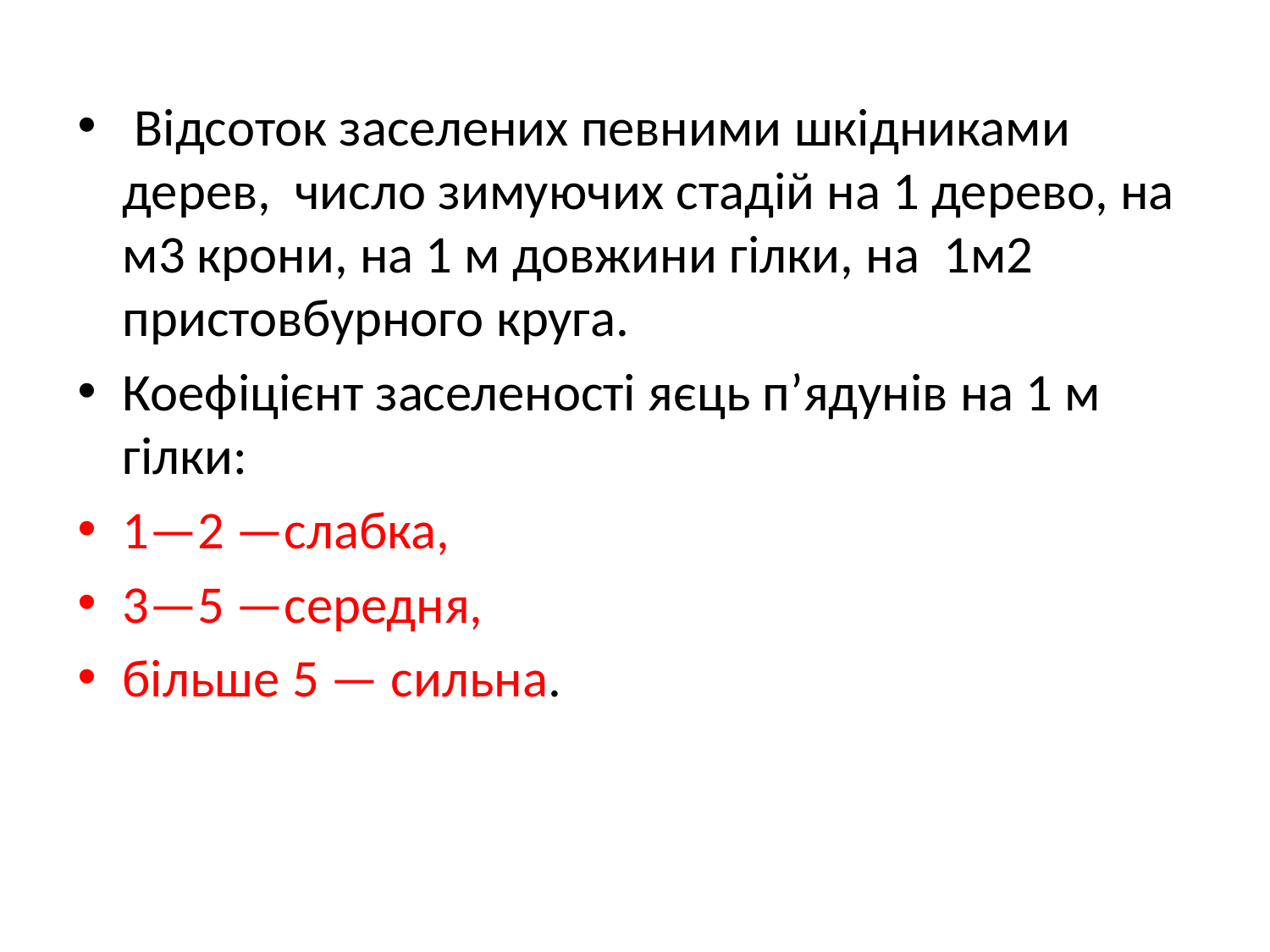

Відсоток заселених певними шкідниками дерев,  число зимуючих стадій на 1 дерево, на м3 крони, на 1 м довжини гілки, на  1м2 пристовбурного круга.
Коефіцієнт заселеності яєць п’ядунів на 1 м гілки:
1—2 —слабка,
3—5 —середня,
більше 5 — сильна.